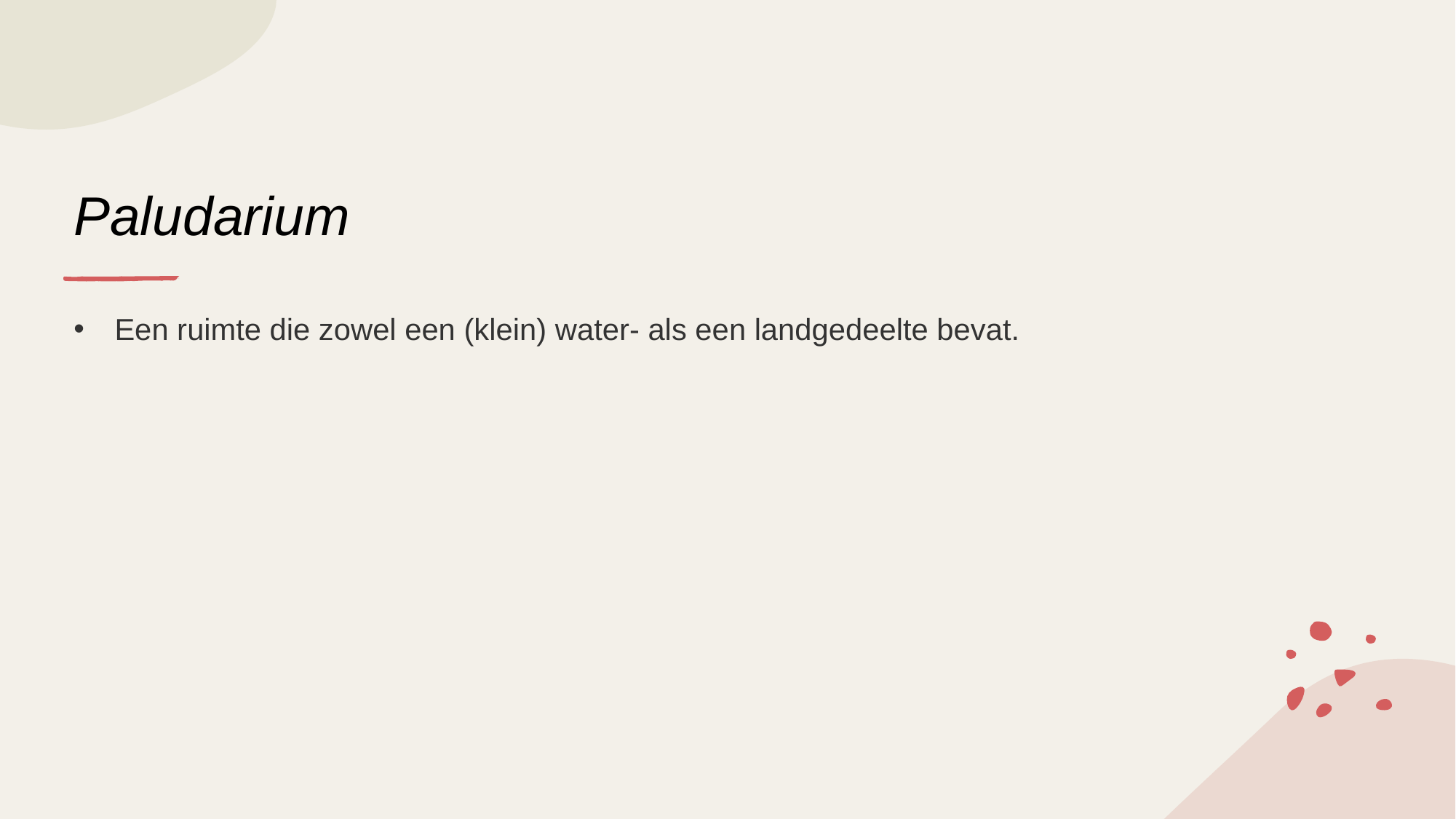

# Paludarium
Een ruimte die zowel een (klein) water- als een landgedeelte bevat.